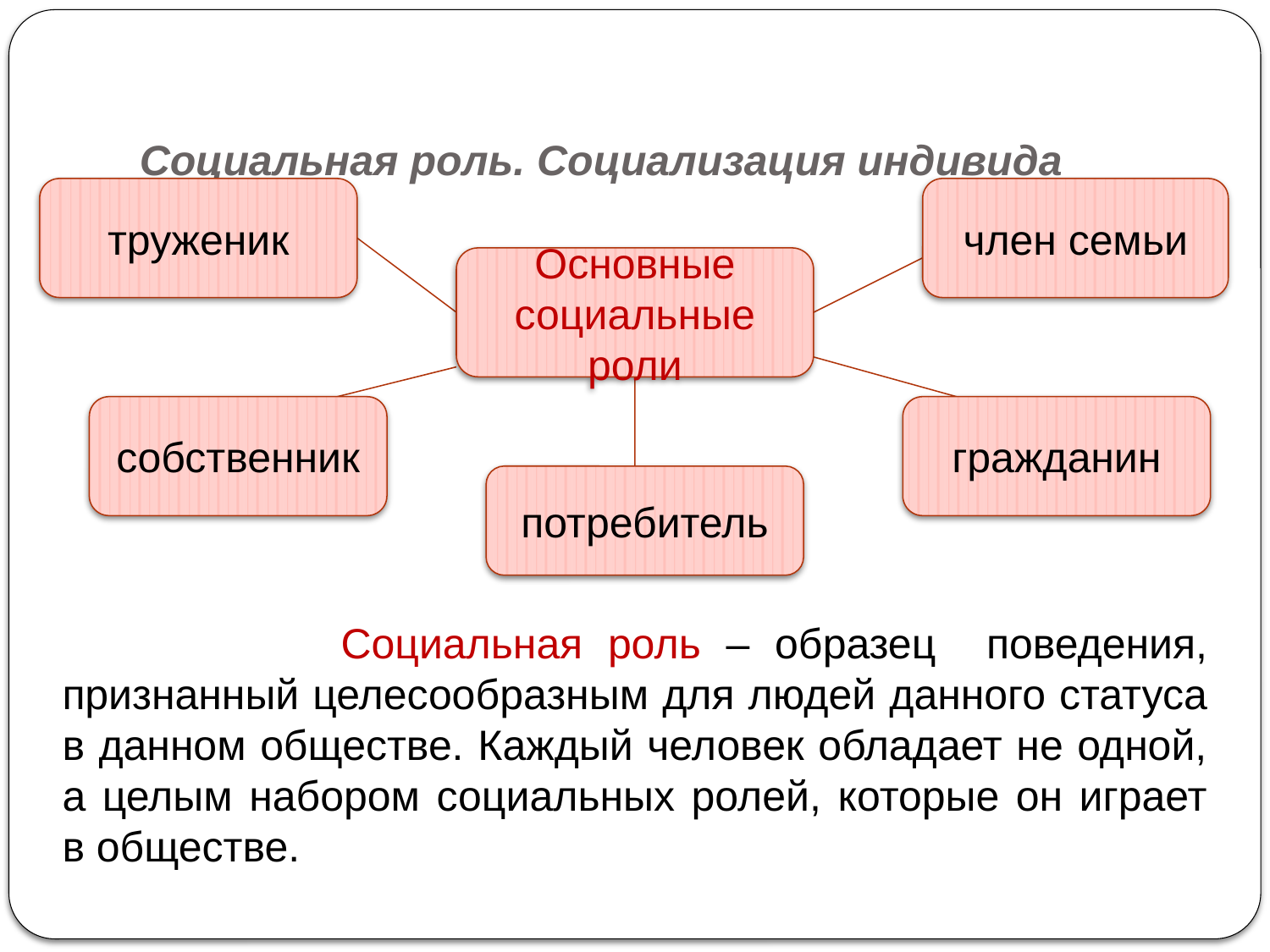

# Социальная роль. Социализация индивида
труженик
член семьи

Основные социальные роли
собственник
гражданин
потребитель
           Социальная роль – образец  поведения, признанный целесообразным для людей данного статуса в данном обществе. Каждый человек обладает не одной, а целым набором социальных ролей, которые он играет в обществе.